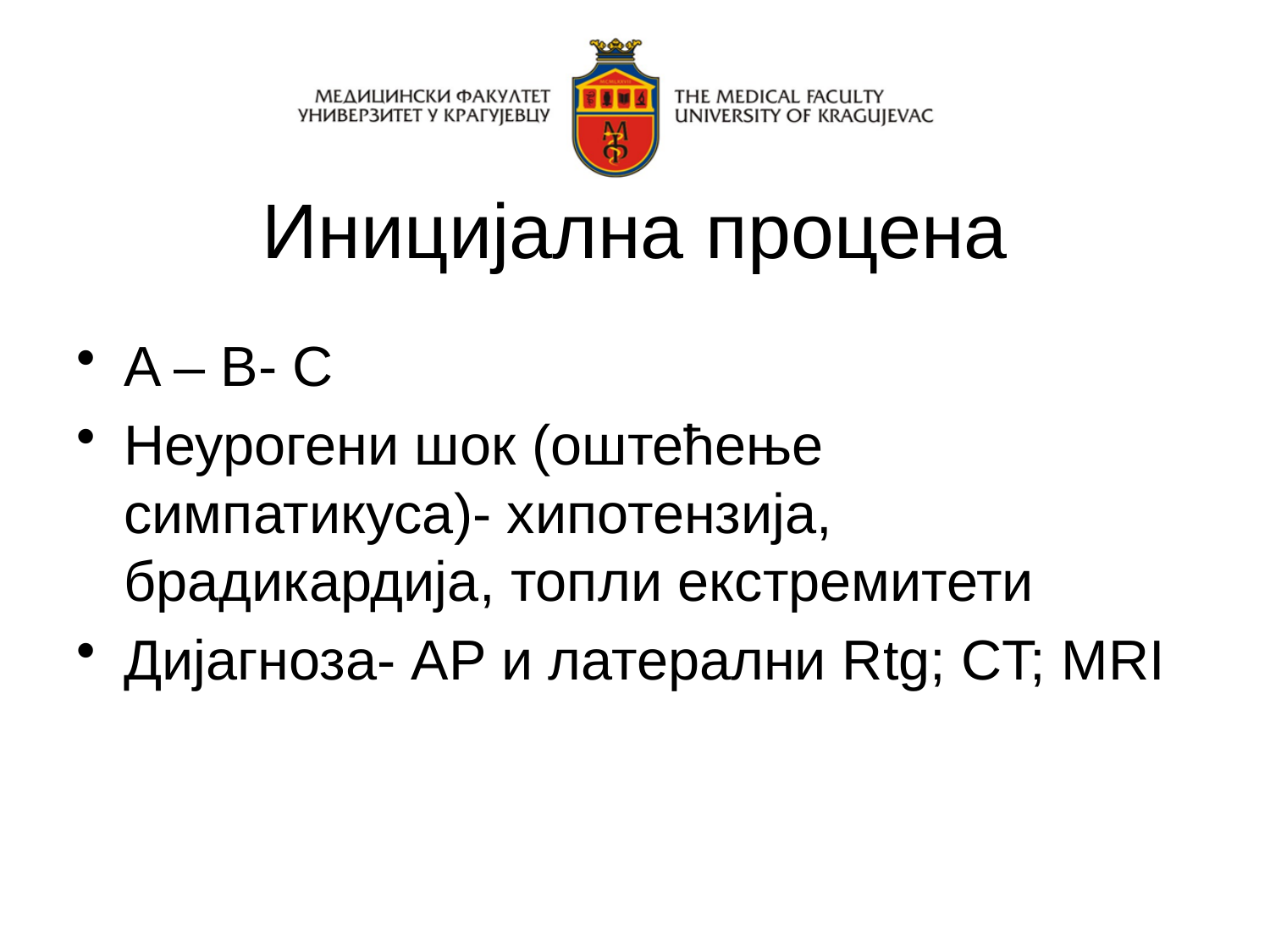

# Иницијална процена
A – B- C
Неурогени шок (оштећење симпатикуса)- хипотензија, брадикардија, топли екстремитети
Дијагноза- AP и латерални Rtg; CT; MRI